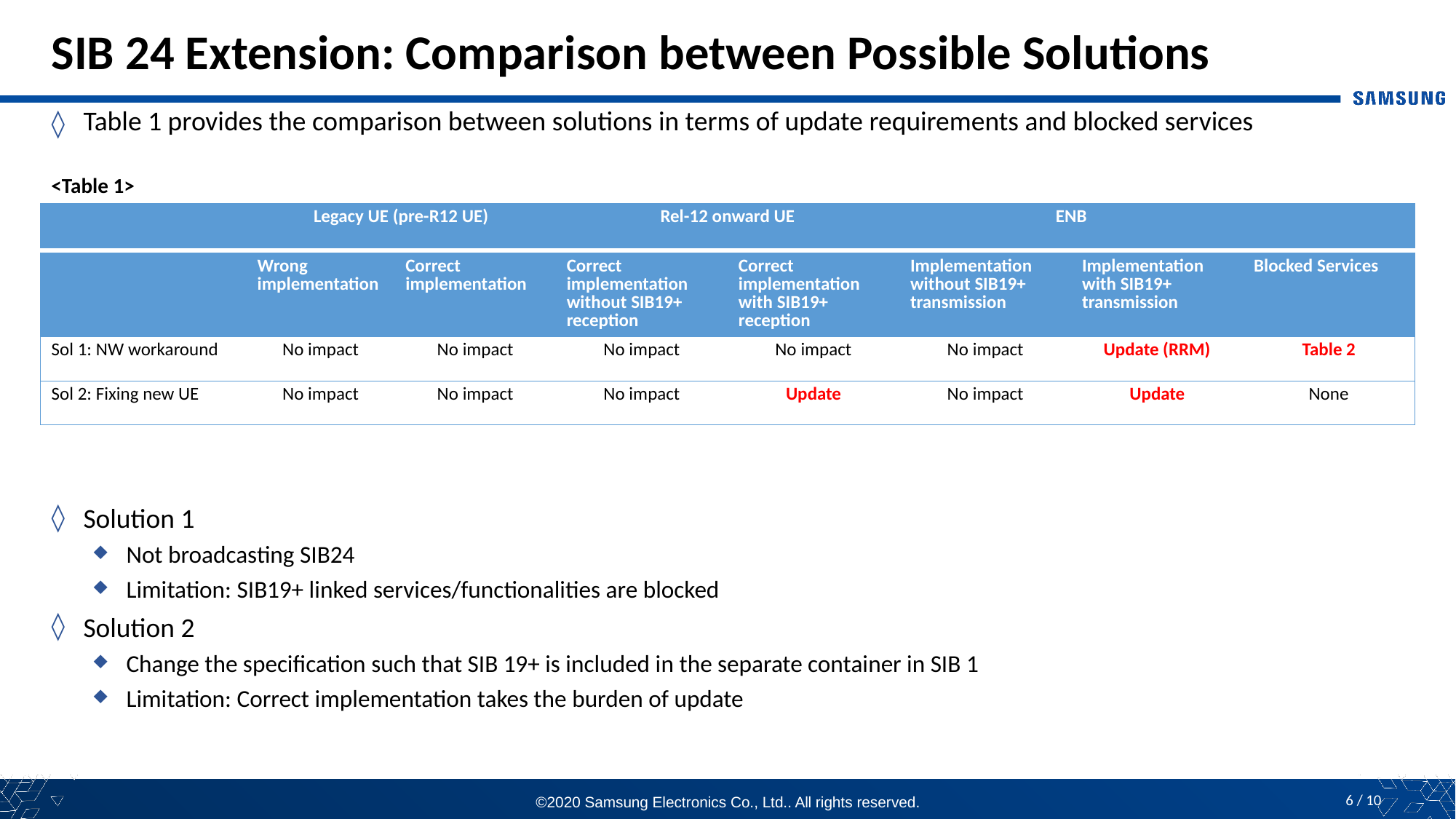

# SIB 24 Extension: Comparison between Possible Solutions
Table 1 provides the comparison between solutions in terms of update requirements and blocked services

<Table 1>
|  | Legacy UE (pre-R12 UE) | Rel-12 onward UE | ENB |  |
| --- | --- | --- | --- | --- |
|  | Wrong implementation | Correct implementation | Correct implementation without SIB19+ reception | Correct implementation with SIB19+ reception | Implementation without SIB19+ transmission | Implementation with SIB19+ transmission | Blocked Services |
| --- | --- | --- | --- | --- | --- | --- | --- |
| Sol 1: NW workaround | No impact | No impact | No impact | No impact | No impact | Update (RRM) | Table 2 |
| Sol 2: Fixing new UE | No impact | No impact | No impact | Update | No impact | Update | None |
Solution 1
Not broadcasting SIB24
Limitation: SIB19+ linked services/functionalities are blocked
Solution 2
Change the specification such that SIB 19+ is included in the separate container in SIB 1
Limitation: Correct implementation takes the burden of update